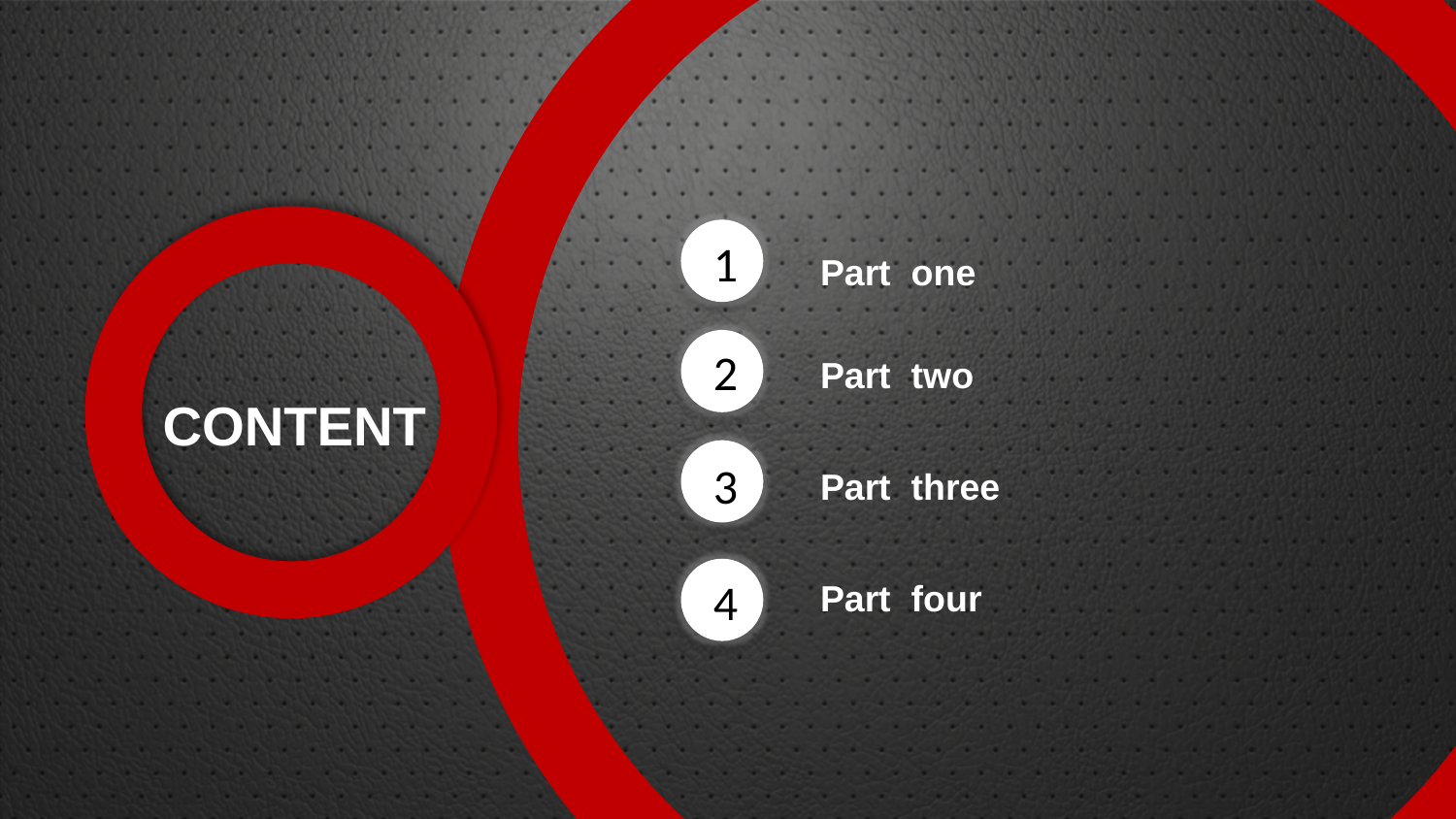

CONTENT

1
Part  one

2
Part  two

3
Part  three

4
Part  four